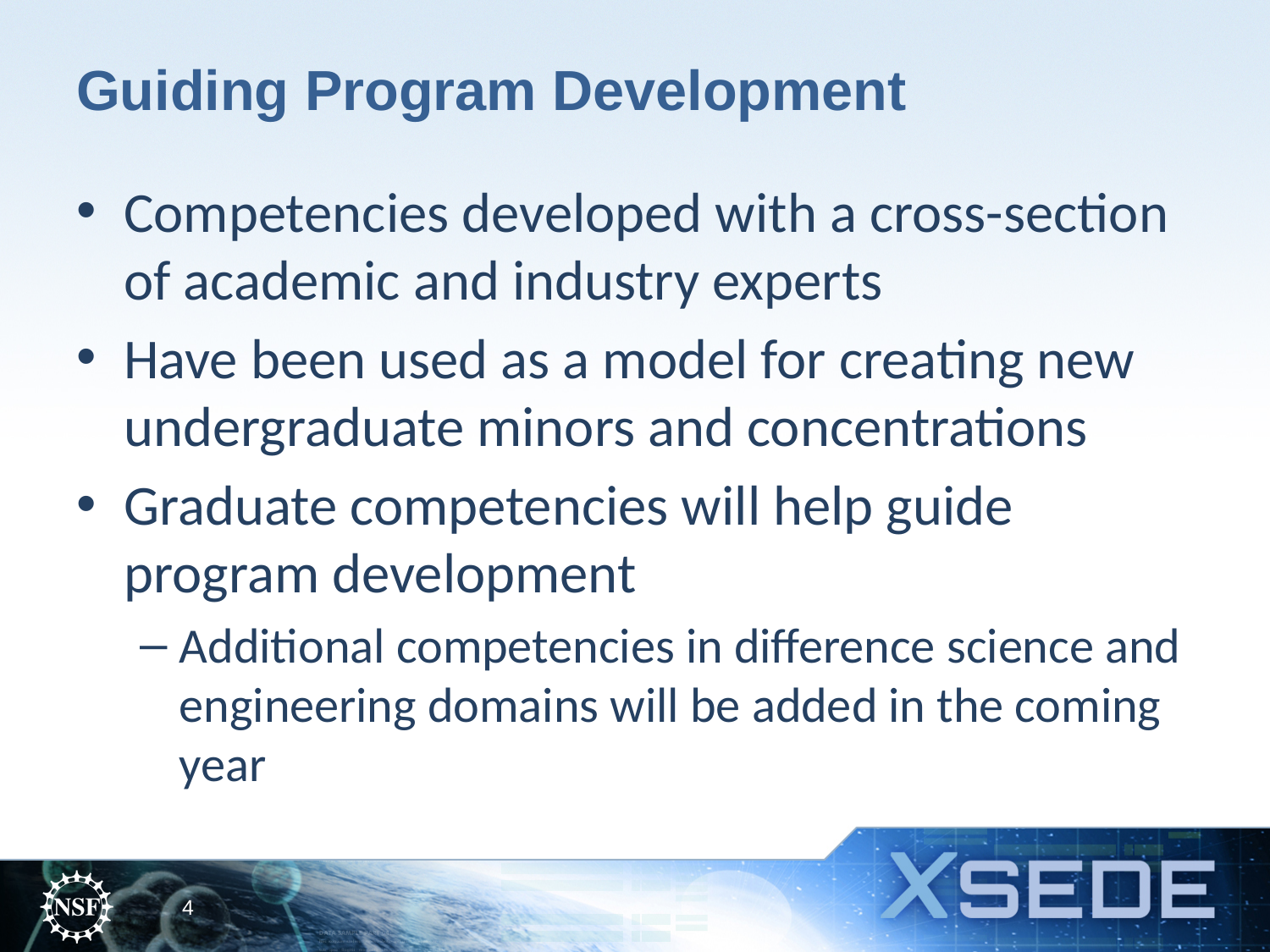

# Guiding Program Development
Competencies developed with a cross-section of academic and industry experts
Have been used as a model for creating new undergraduate minors and concentrations
Graduate competencies will help guide program development
Additional competencies in difference science and engineering domains will be added in the coming year
4